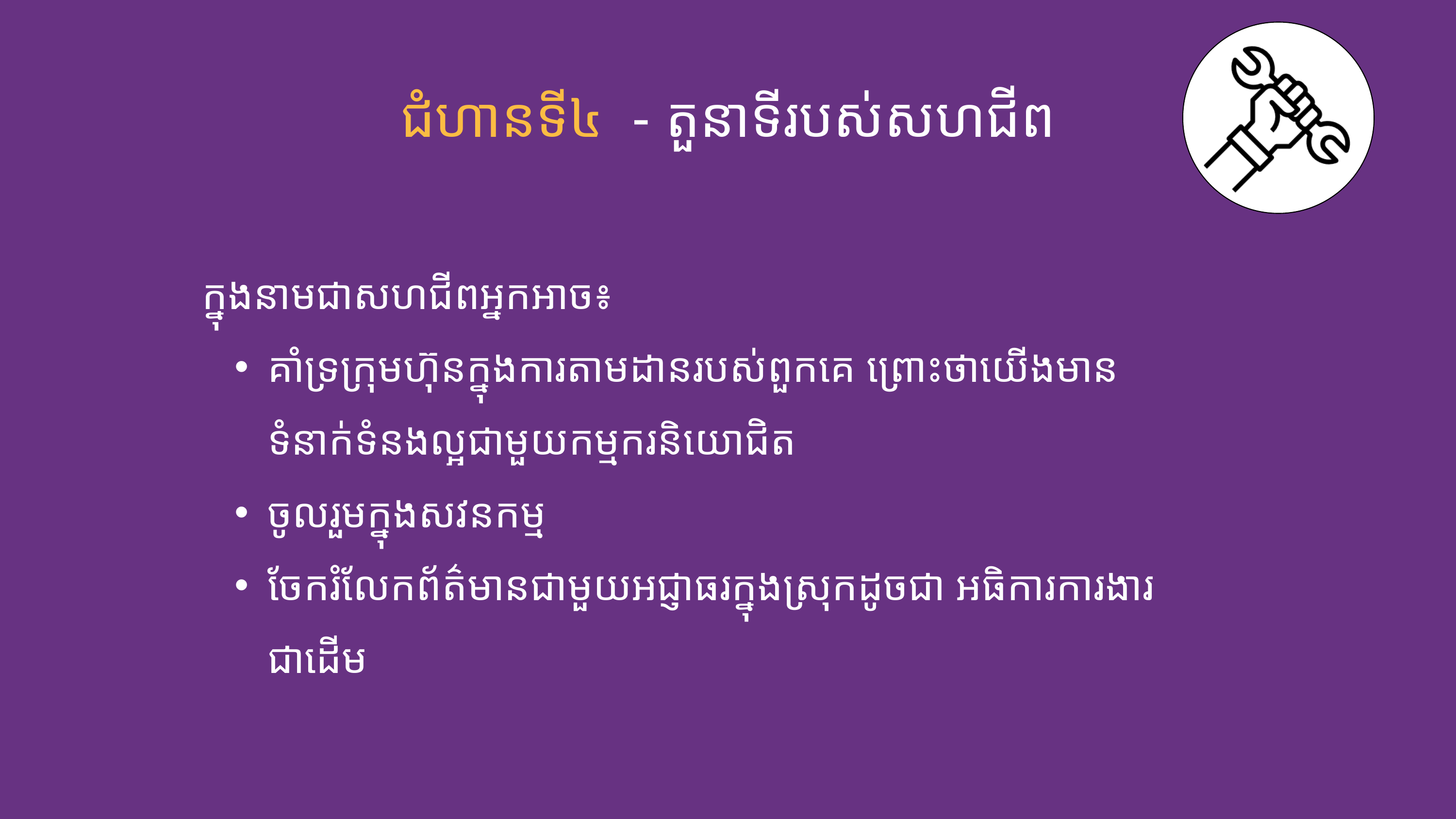

ជំហានទី៤  - តួនាទីរបស់សហជីព
ក្នុងនាមជាសហជីពអ្នកអាច៖
គាំទ្រក្រុមហ៊ុនក្នុងការតាមដានរបស់ពួកគេ ព្រោះថាយើងមានទំនាក់ទំនងល្អជាមួយកម្មករនិយោជិត
ចូលរួមក្នុងសវនកម្ម
ចែករំលែកព័ត៌មានជាមួយអជ្ញាធរក្នុងស្រុកដូចជា អធិការការងារជាដើម